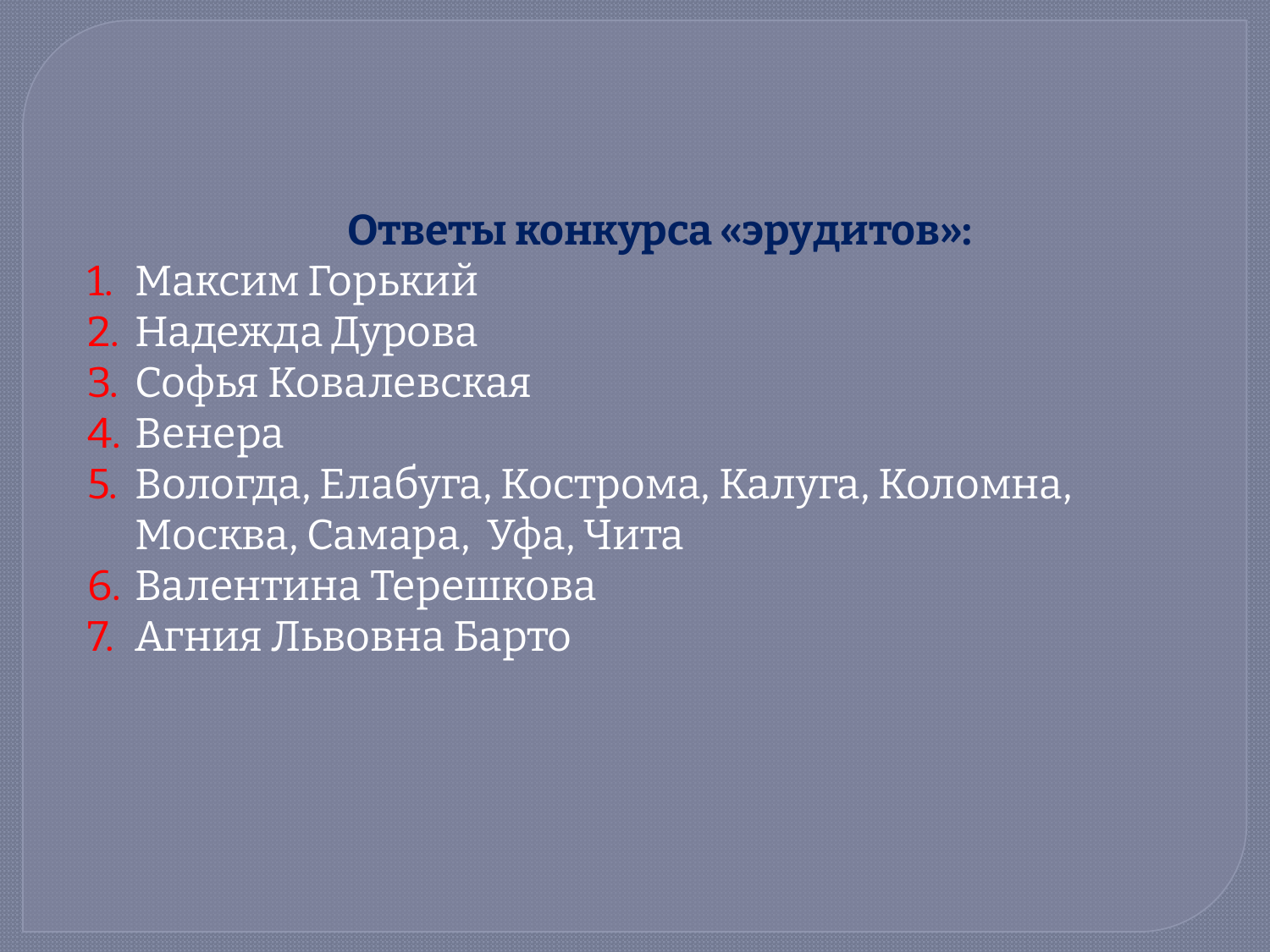

Ответы конкурса «эрудитов»:
Максим Горький
Надежда Дурова
Софья Ковалевская
Венера
Вологда, Елабуга, Кострома, Калуга, Коломна, Москва, Самара,  Уфа, Чита
Валентина Терешкова
Агния Львовна Барто